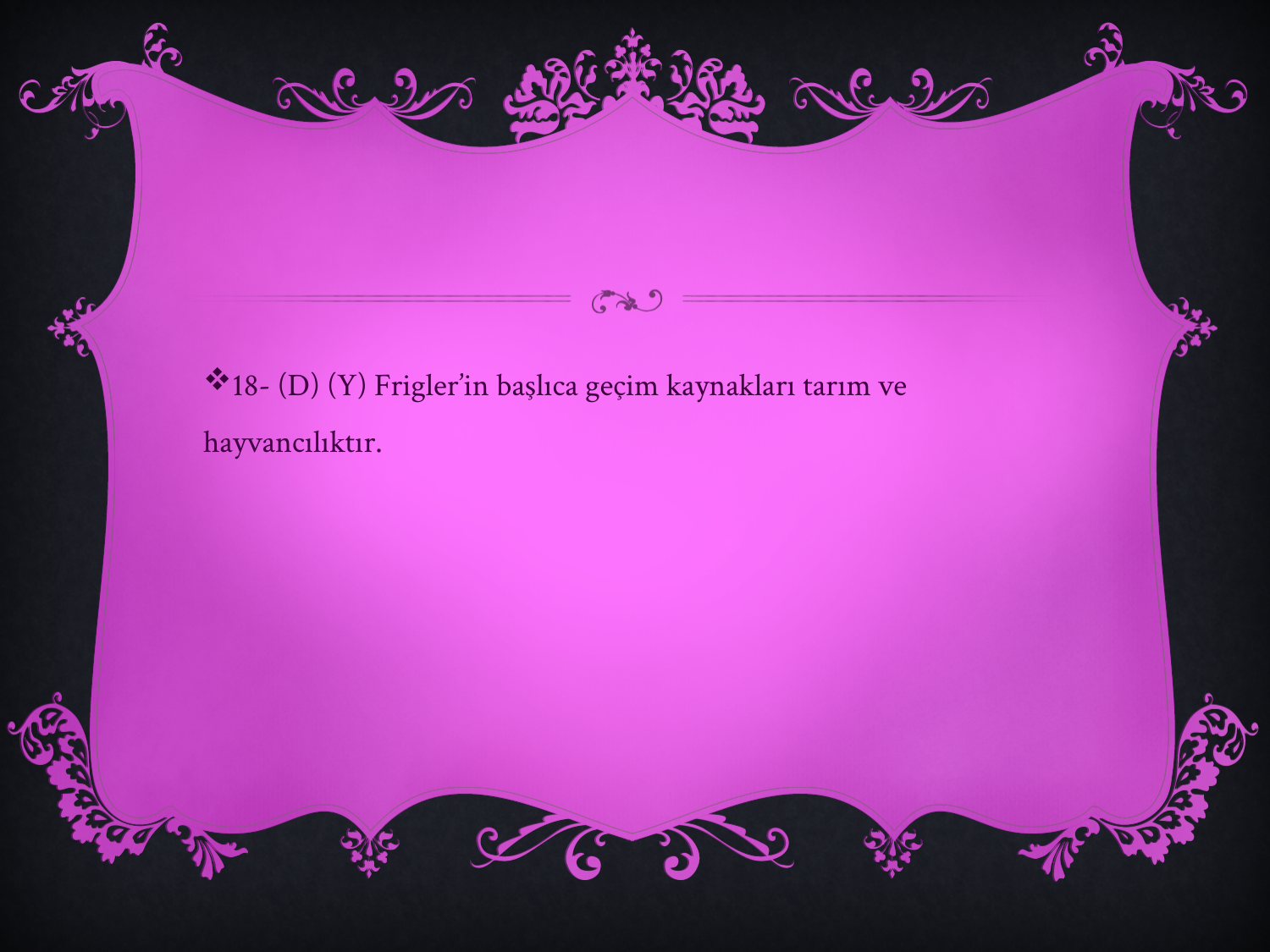

#
18- (D) (Y) Frigler’in başlıca geçim kaynakları tarım ve hayvancılıktır.